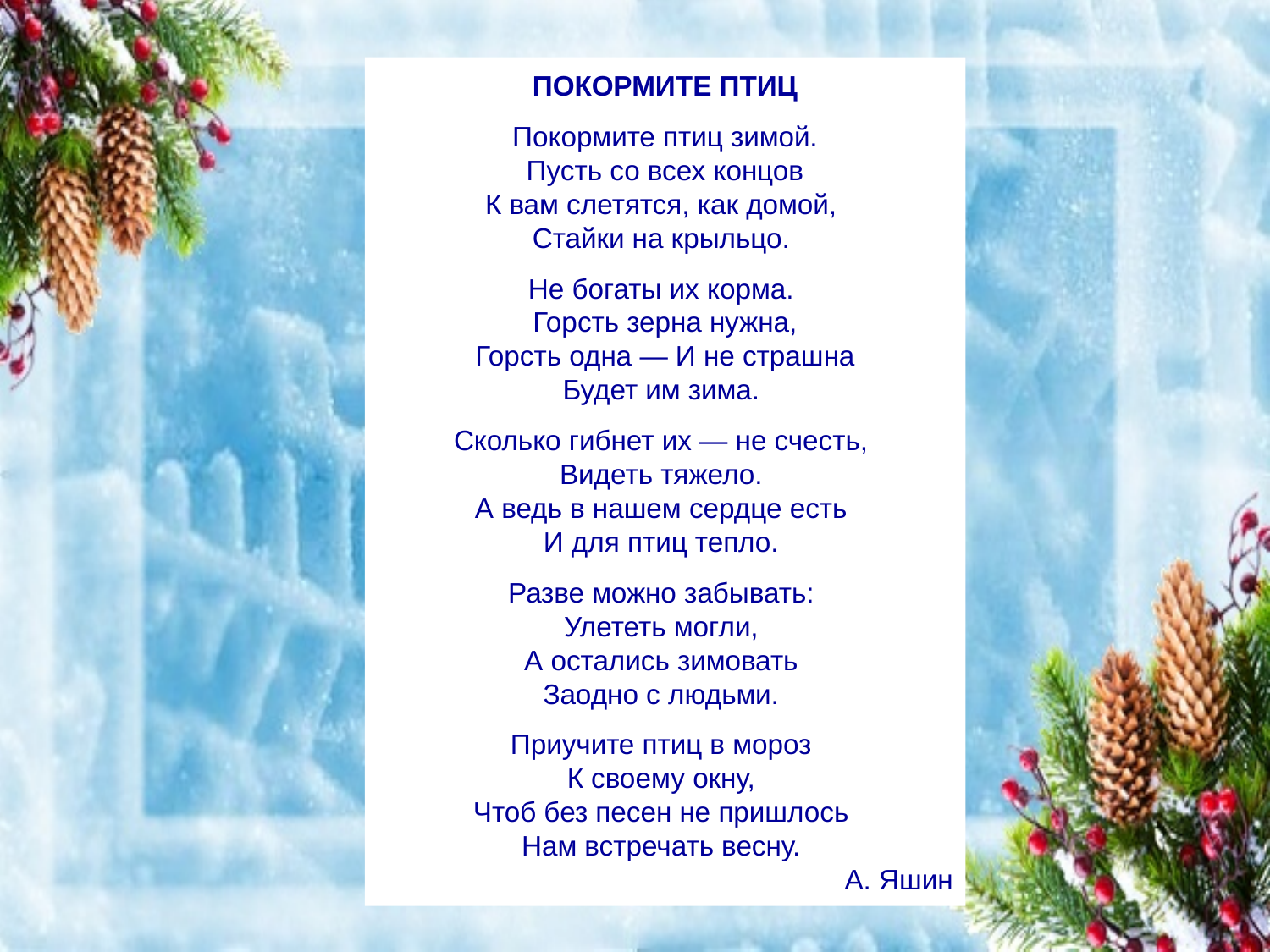

ПОКОРМИТЕ ПТИЦ

Покормите птиц зимой.
 Пусть со всех концов
К вам слетятся, как домой,
Стайки на крыльцо.

Не богаты их корма.
Горсть зерна нужна,
 Горсть одна — И не страшна
Будет им зима.

Сколько гибнет их — не счесть,
Видеть тяжело.
А ведь в нашем сердце есть
И для птиц тепло.

Разве можно забывать:
Улететь могли,
А остались зимовать
Заодно с людьми.

Приучите птиц в мороз
К своему окну,
Чтоб без песен не пришлось
Нам встречать весну.
А. Яшин